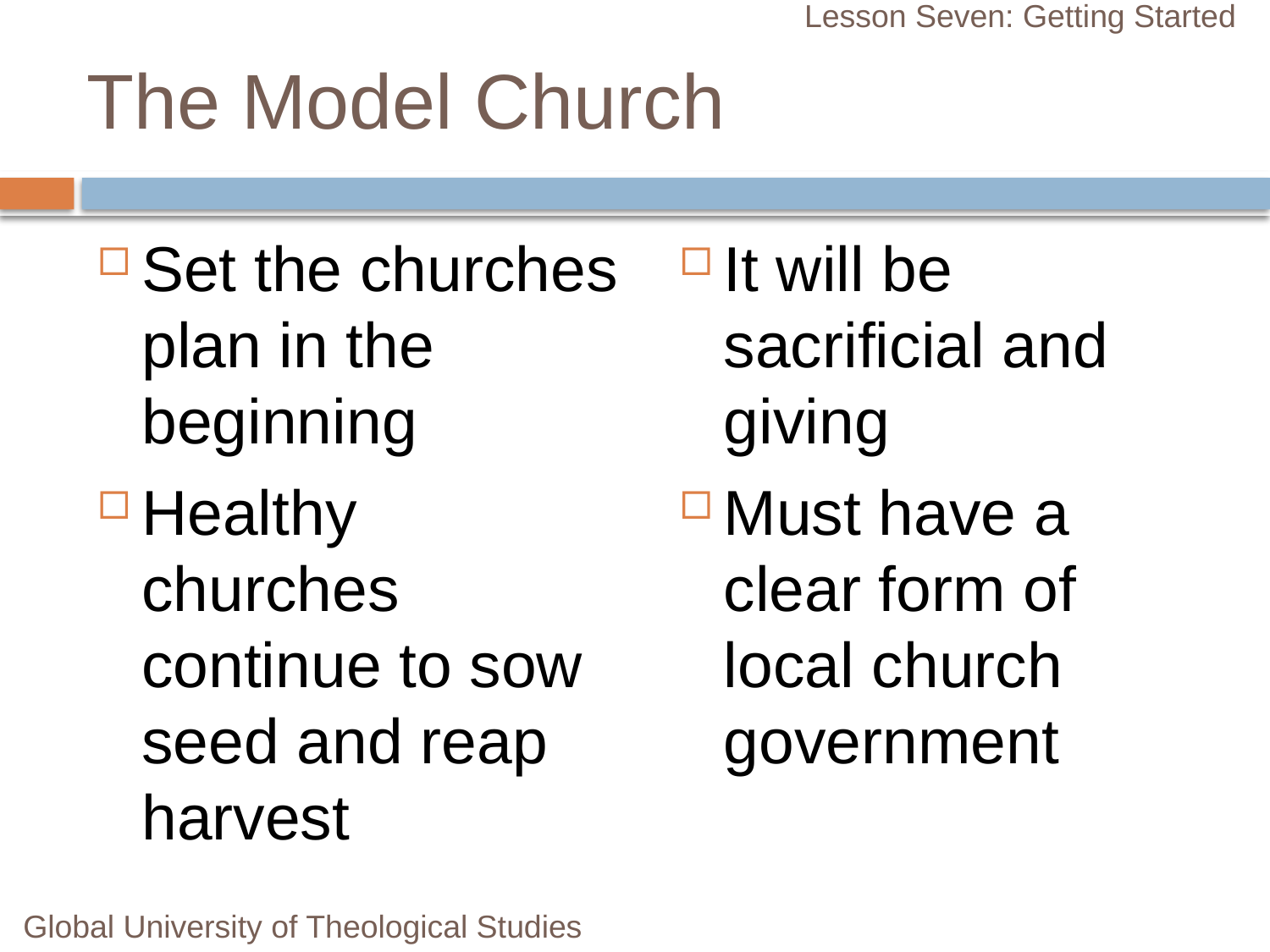

Lesson Seven: Getting Started
# The Model Church
Set the churches plan in the beginning
It will be sacrificial and giving
Healthy churches continue to sow seed and reap harvest
Must have a clear form of local church government
Global University of Theological Studies